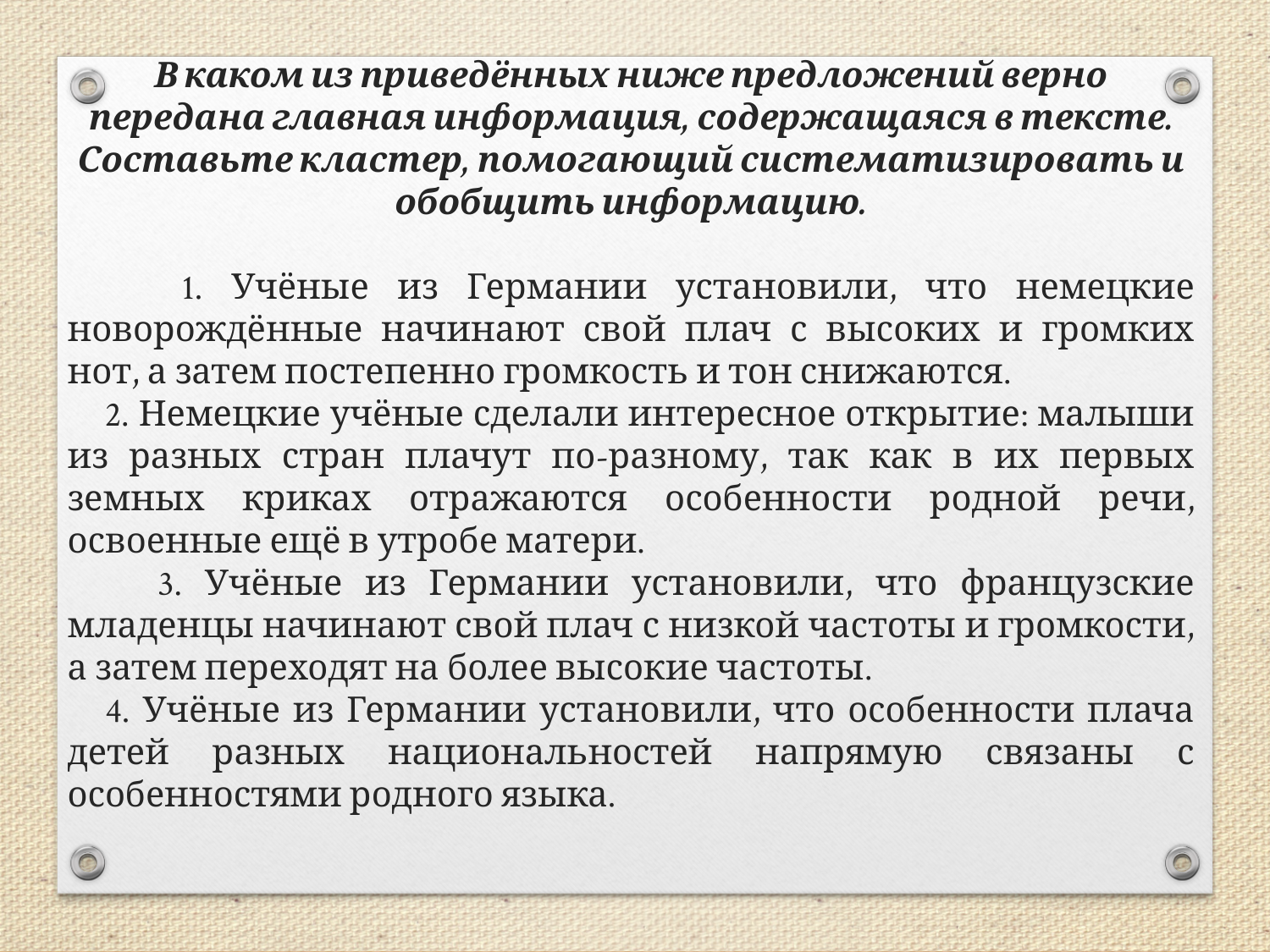

В каком из приведённых ниже предложений верно передана главная информация, содержащаяся в тексте. Составьте кластер, помогающий систематизировать и обобщить информацию.

    1. Учёные из Германии установили, что немецкие новорождённые начинают свой плач с высоких и громких нот, а затем постепенно громкость и тон снижаются.
    2. Немецкие учёные сделали интересное открытие: малыши из разных стран плачут по-разному, так как в их первых земных криках отражаются особенности родной речи, освоенные ещё в утробе матери.
    3. Учёные из Германии установили, что французские младенцы начинают свой плач с низкой частоты и громкости, а затем переходят на более высокие частоты.
   4. Учёные из Германии установили, что особенности плача детей разных национальностей напрямую связаны с особенностями родного языка.